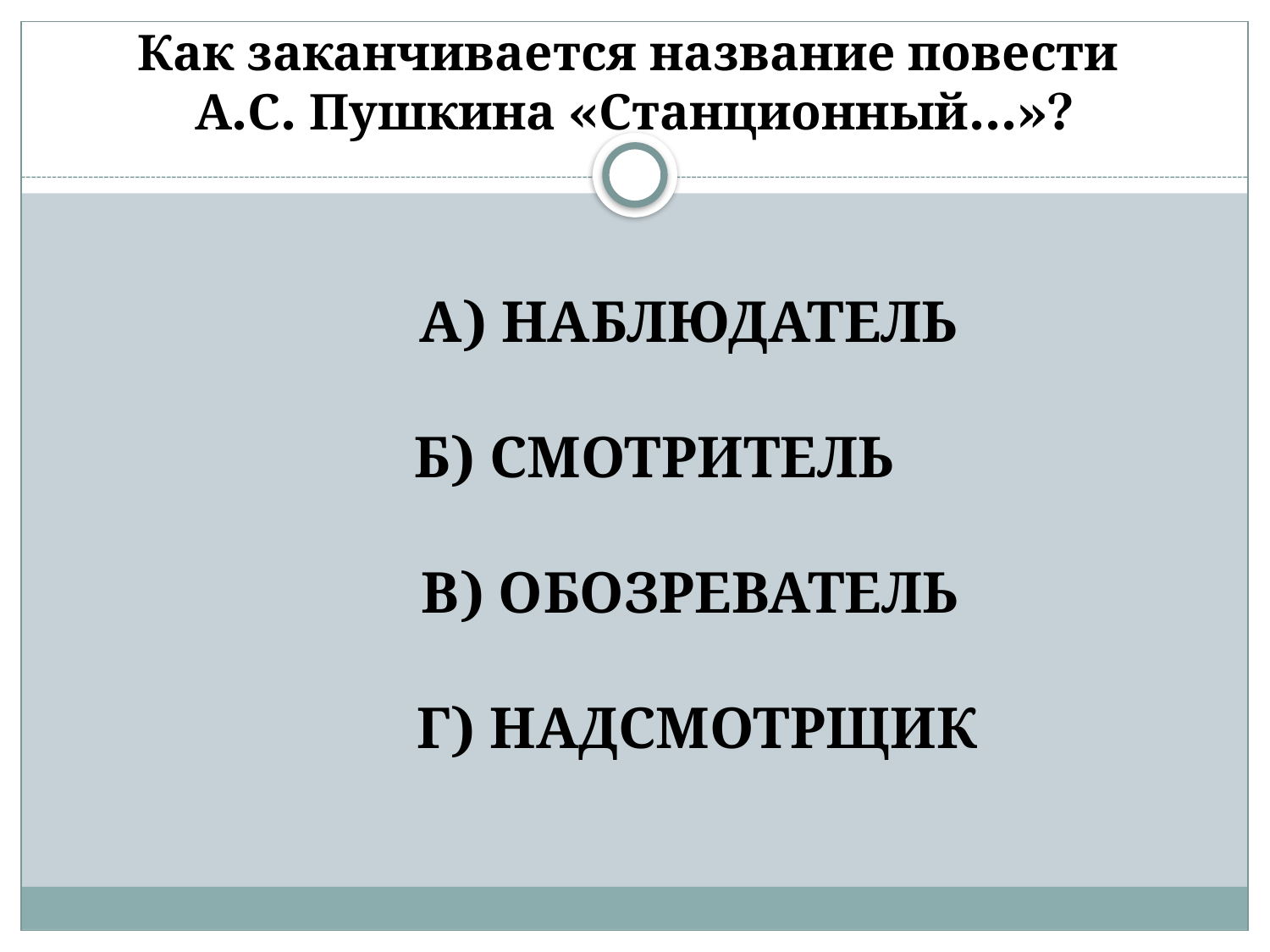

# Как заканчивается название повести А.С. Пушкина «Станционный...»?
         А) НАБЛЮДАТЕЛЬ
   Б) СМОТРИТЕЛЬ
        В) ОБОЗРЕВАТЕЛЬ
         Г) НАДСМОТРЩИК